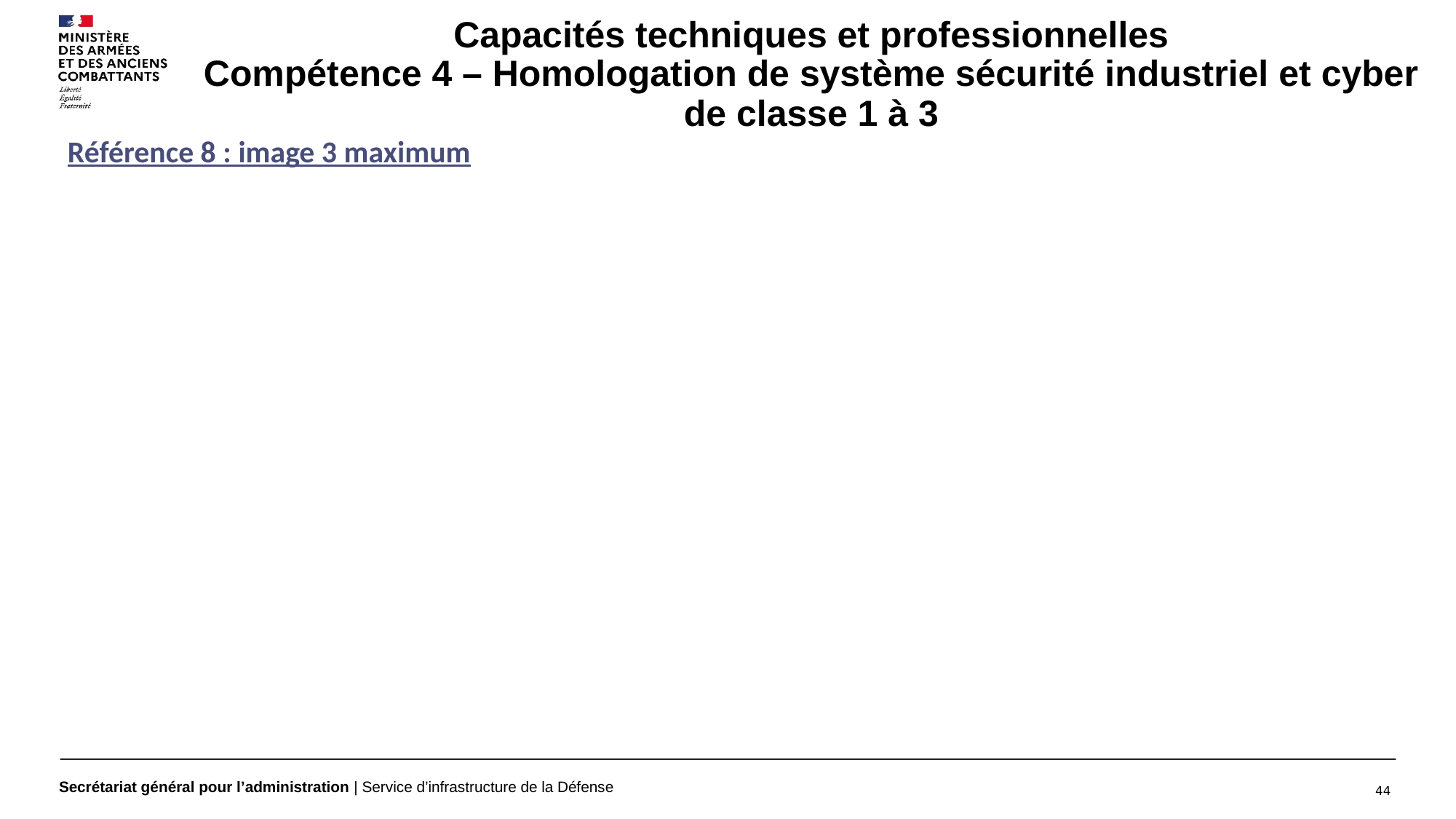

# Capacités techniques et professionnelles Compétence 4 – Homologation de système sécurité industriel et cyber de classe 1 à 3
Référence 8 : image 3 maximum

44